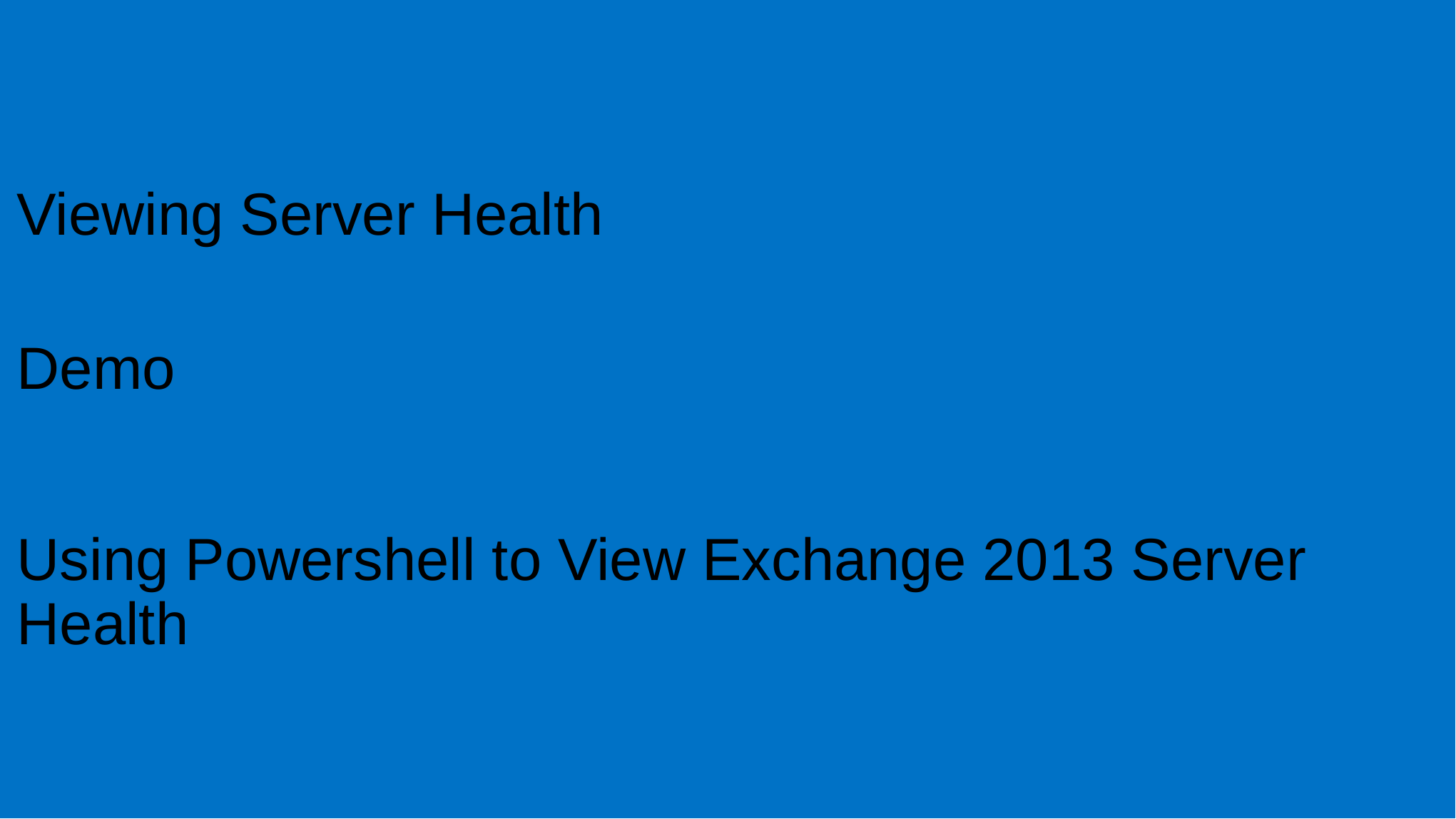

Viewing Server Health
Demo
Using Powershell to View Exchange 2013 Server Health